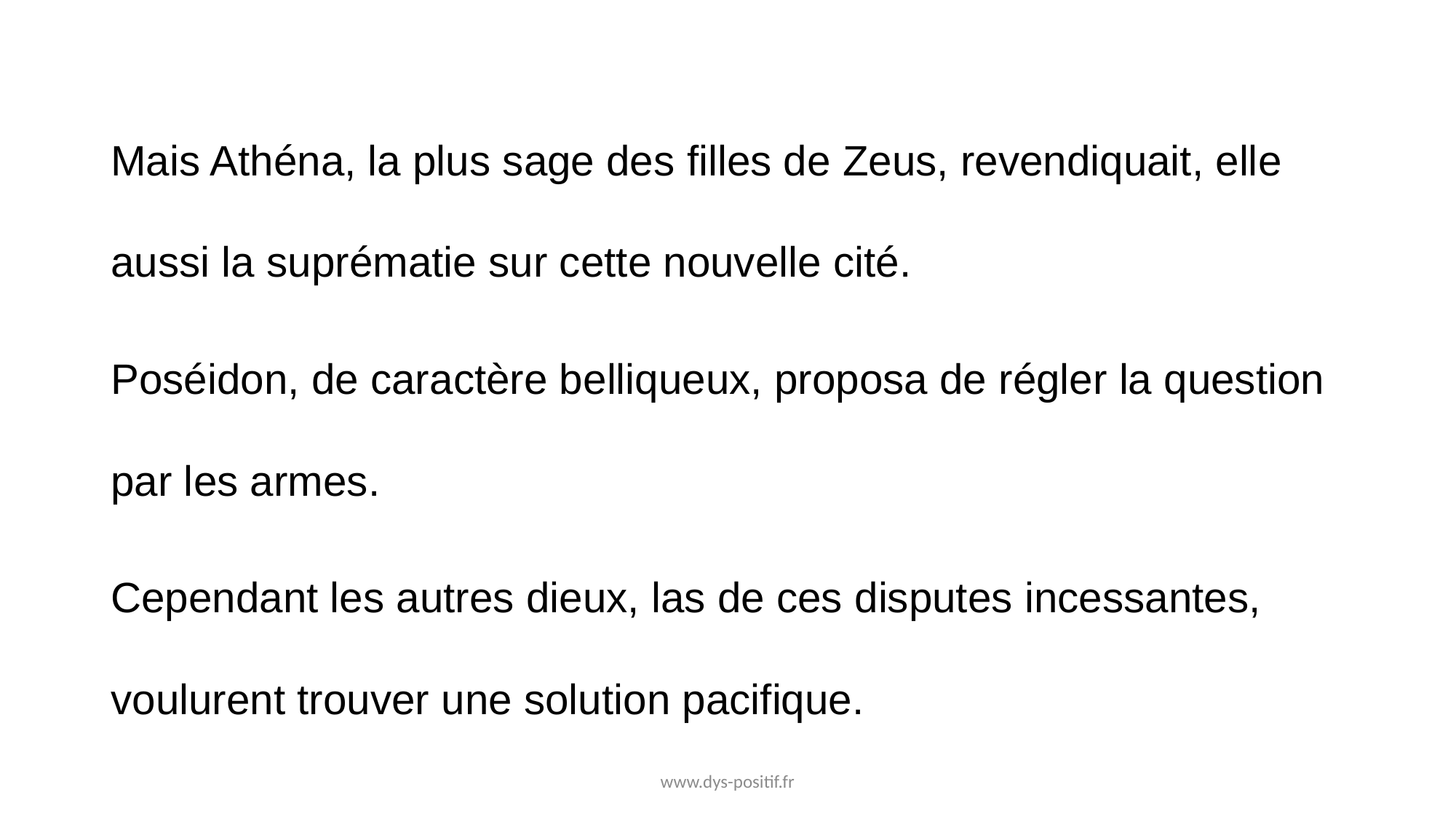

Mais Athéna, la plus sage des filles de Zeus, revendiquait, elle aussi la suprématie sur cette nouvelle cité.
Poséidon, de caractère belliqueux, proposa de régler la question par les armes.
Cependant les autres dieux, las de ces disputes incessantes, voulurent trouver une solution pacifique.
www.dys-positif.fr